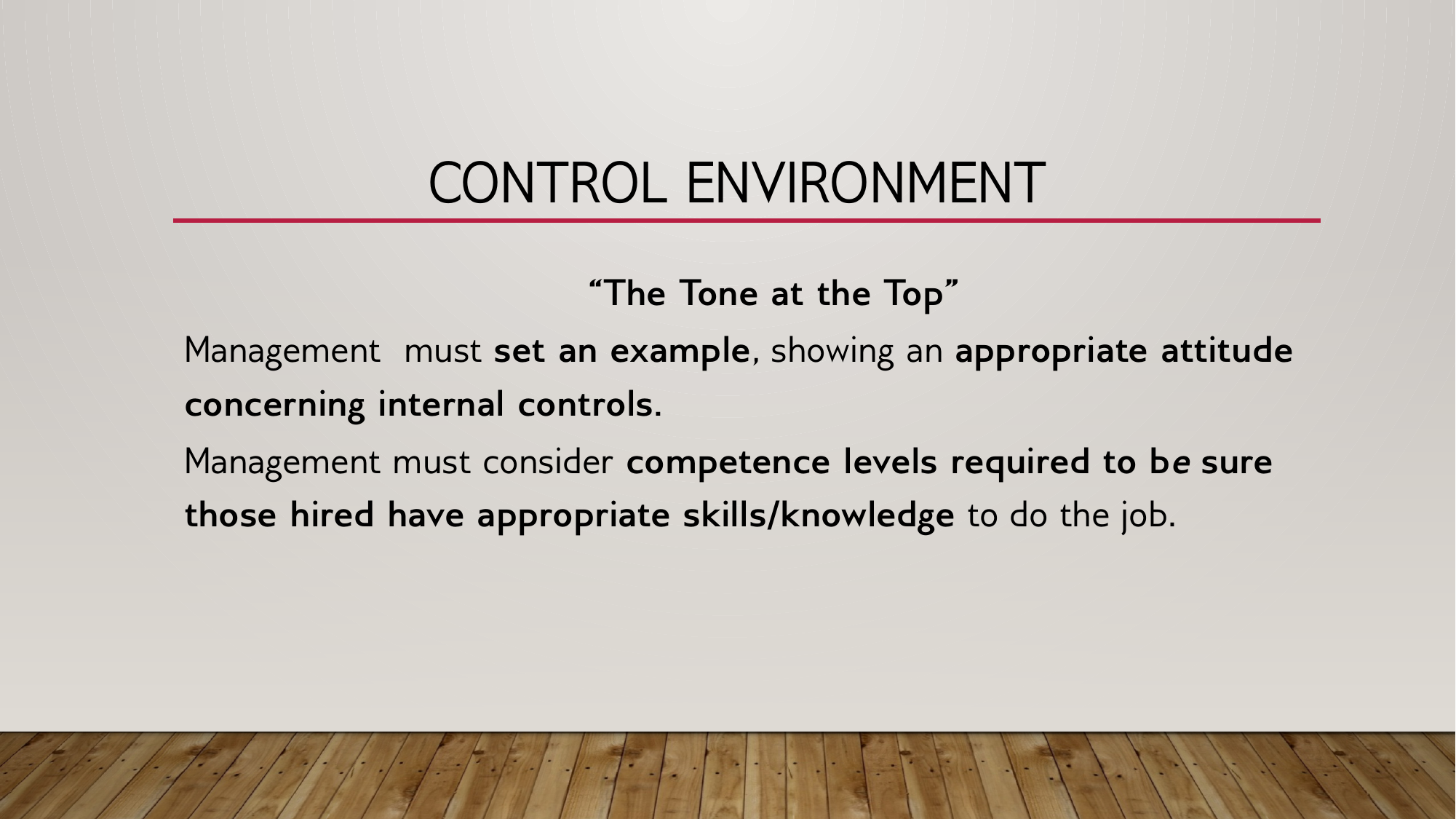

# Control Environment

     “The Tone at the Top”
Management  must set an example, showing an appropriate attitude concerning internal controls.
Management must consider competence levels required to be sure those hired have appropriate skills/knowledge to do the job.